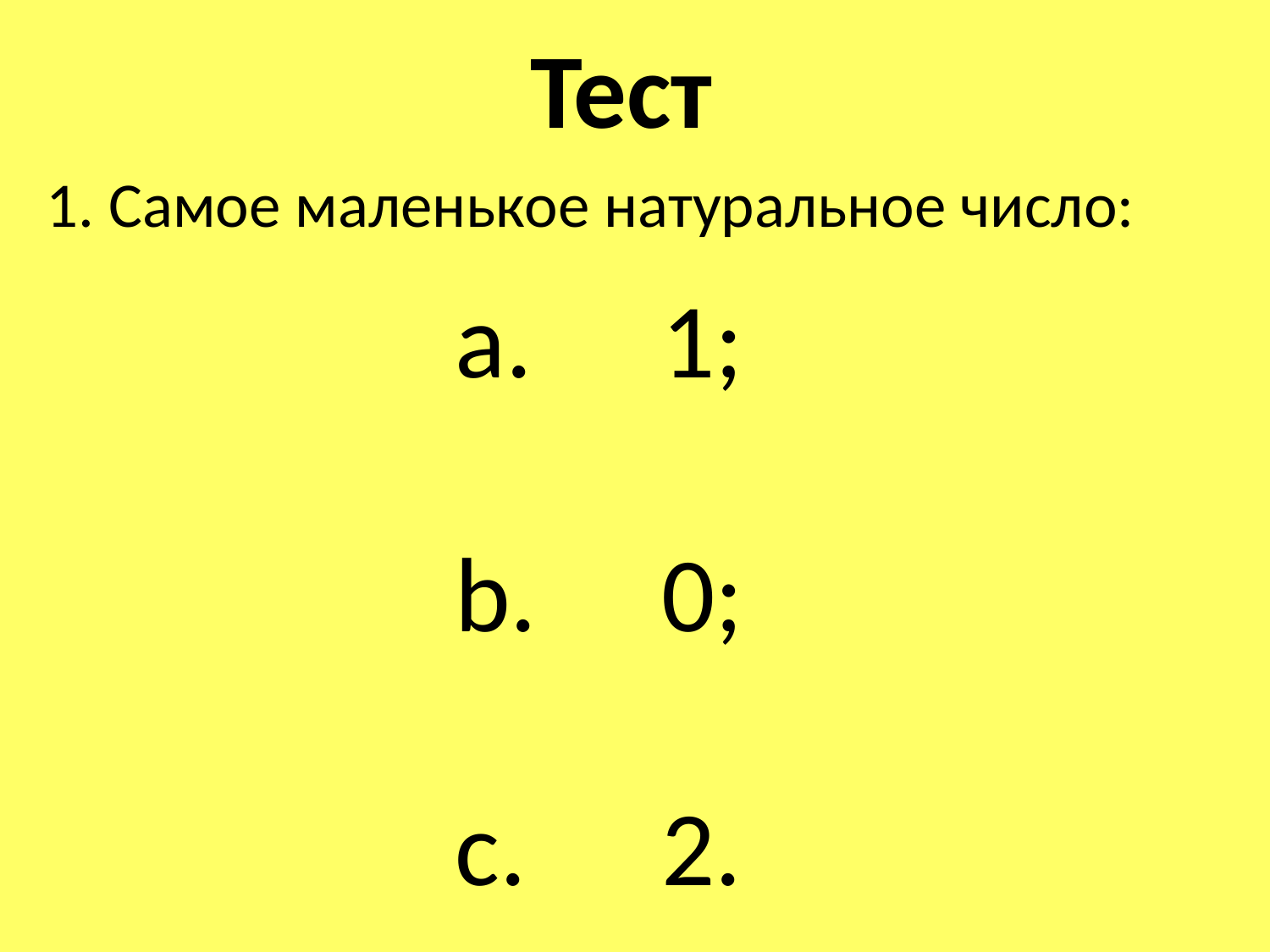

Тест
1. Самое маленькое натуральное число:
  1;

  0;

  2.